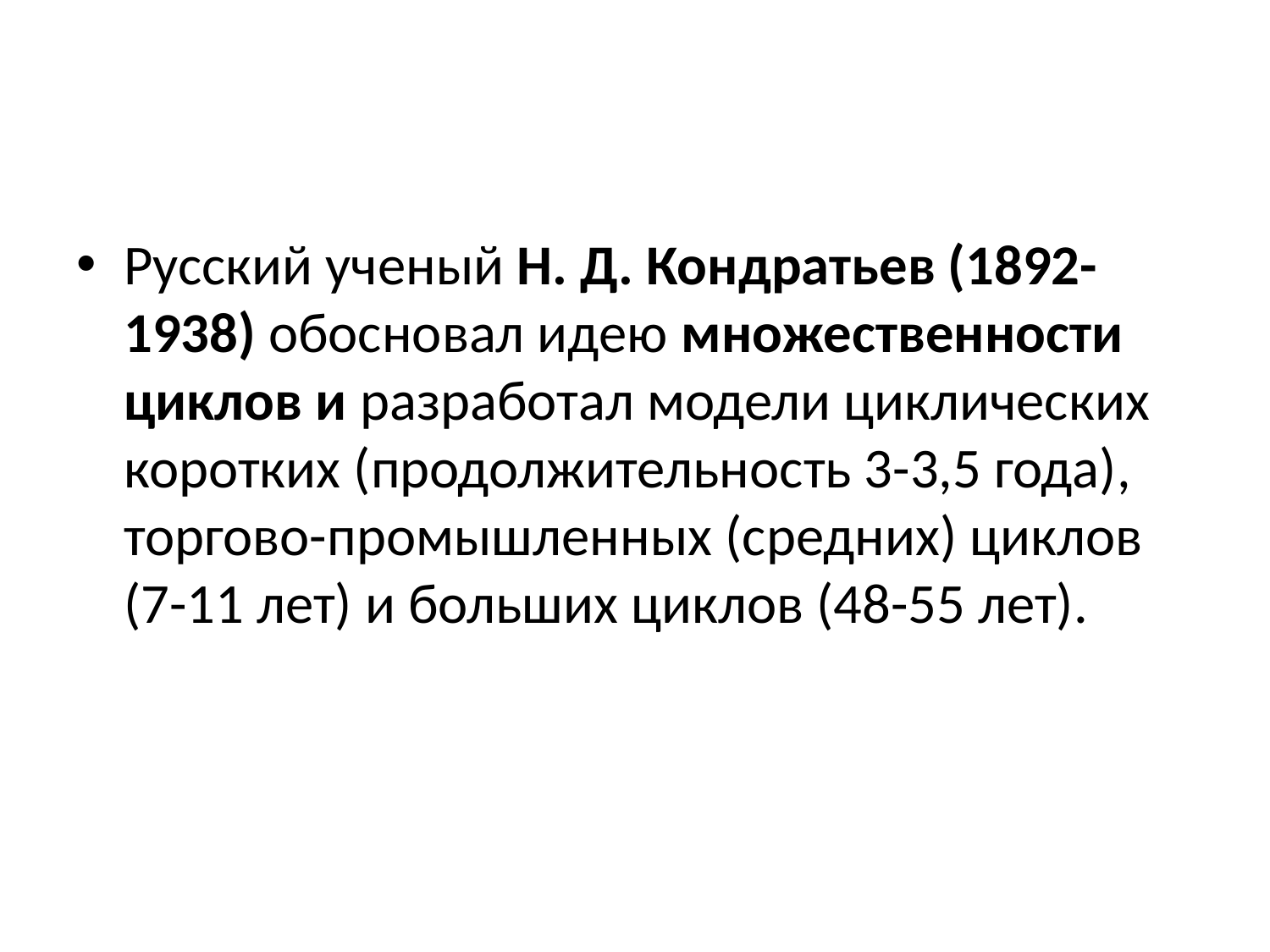

#
Русский ученый Н. Д. Кондратьев (1892-1938) обосновал идею множественности циклов и разработал модели циклических коротких (продолжительность 3-3,5 года), торгово-промышленных (средних) циклов (7-11 лет) и больших циклов (48-55 лет).